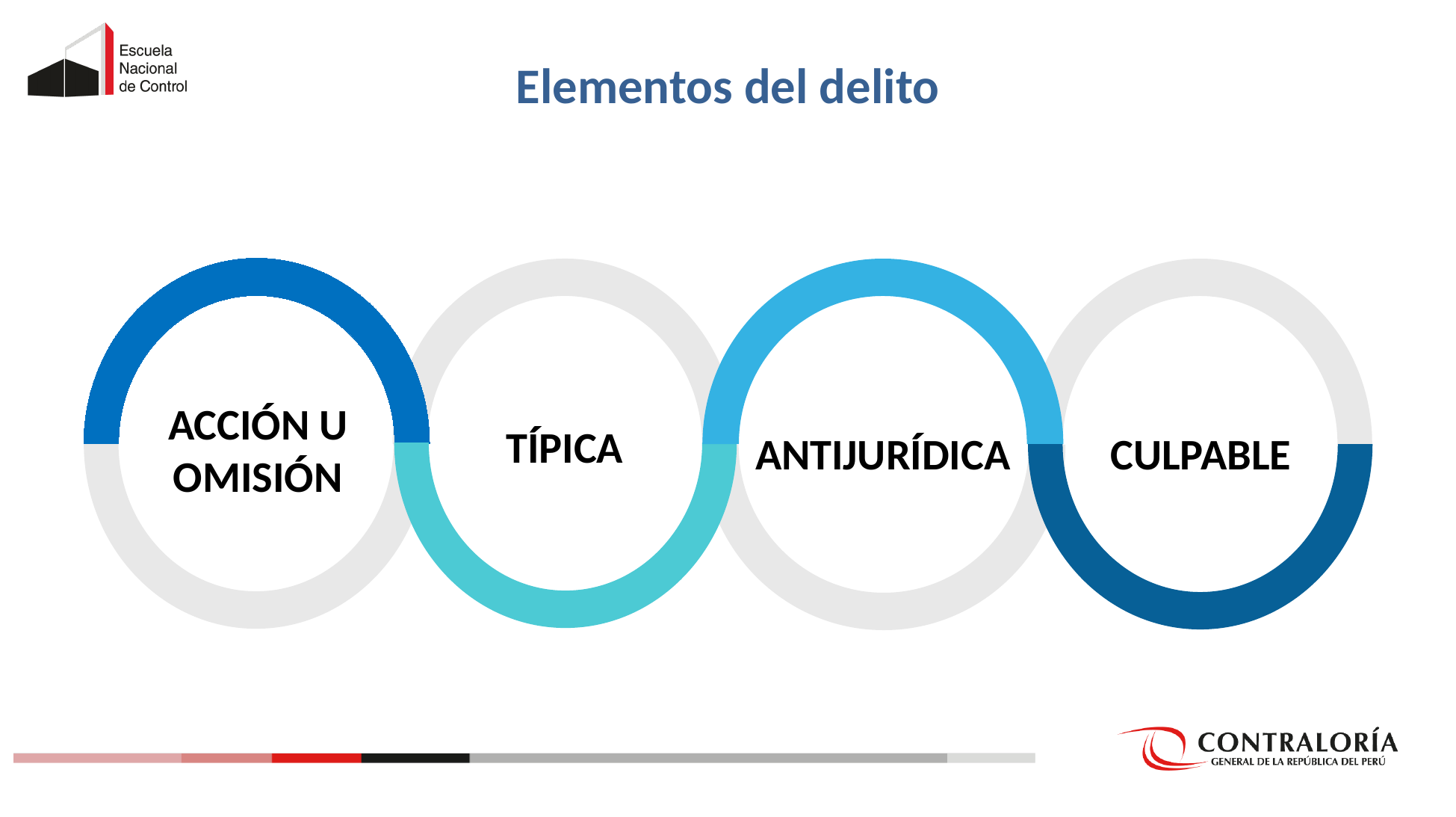

Elementos del delito

ACCIÓN U OMISIÓN
TÍPICA
ANTIJURÍDICA
CULPABLE